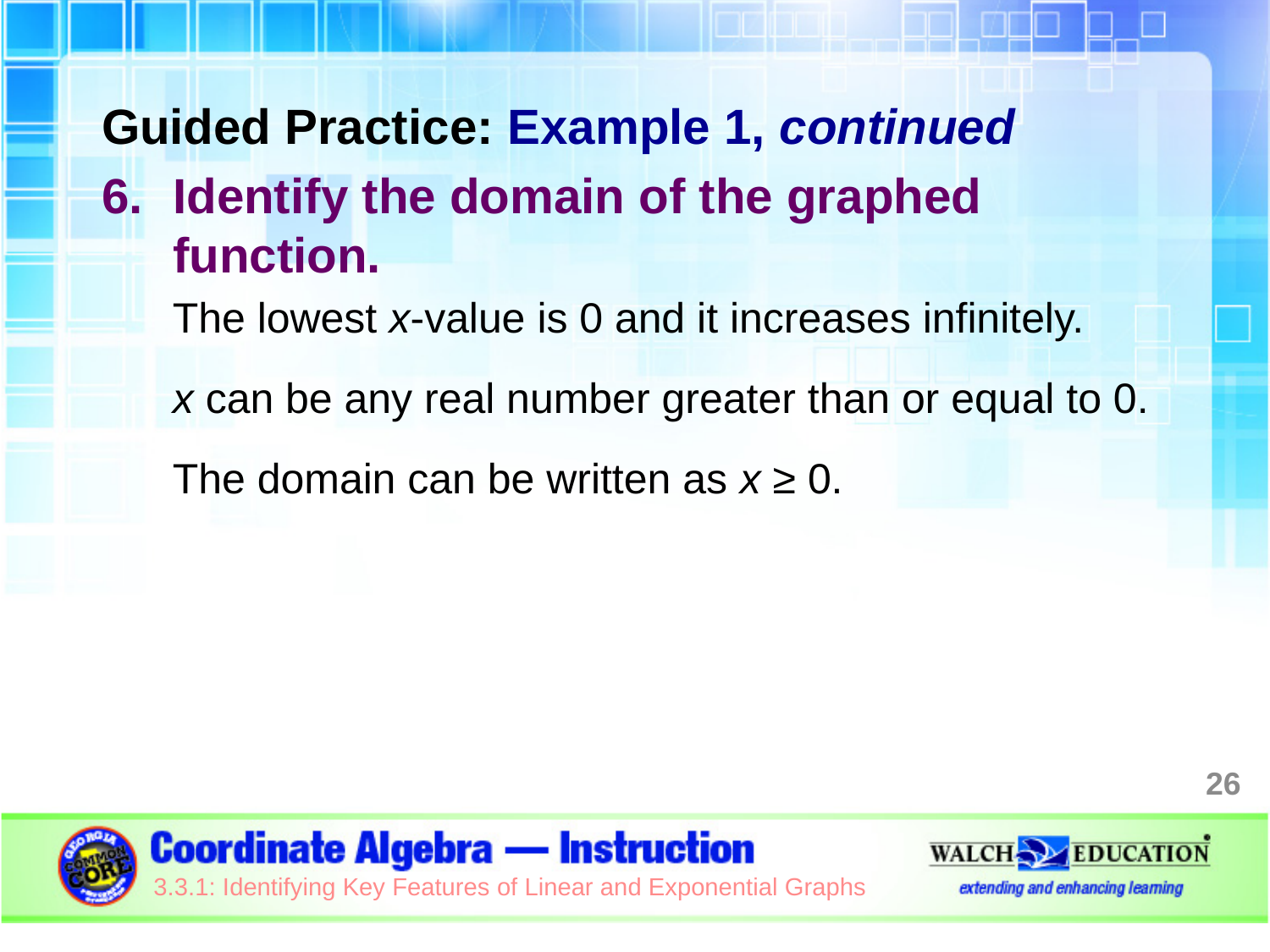

Guided Practice: Example 1, continued
Identify the domain of the graphed function.
The lowest x-value is 0 and it increases infinitely.
x can be any real number greater than or equal to 0.
The domain can be written as x ≥ 0.
26
3.3.1: Identifying Key Features of Linear and Exponential Graphs